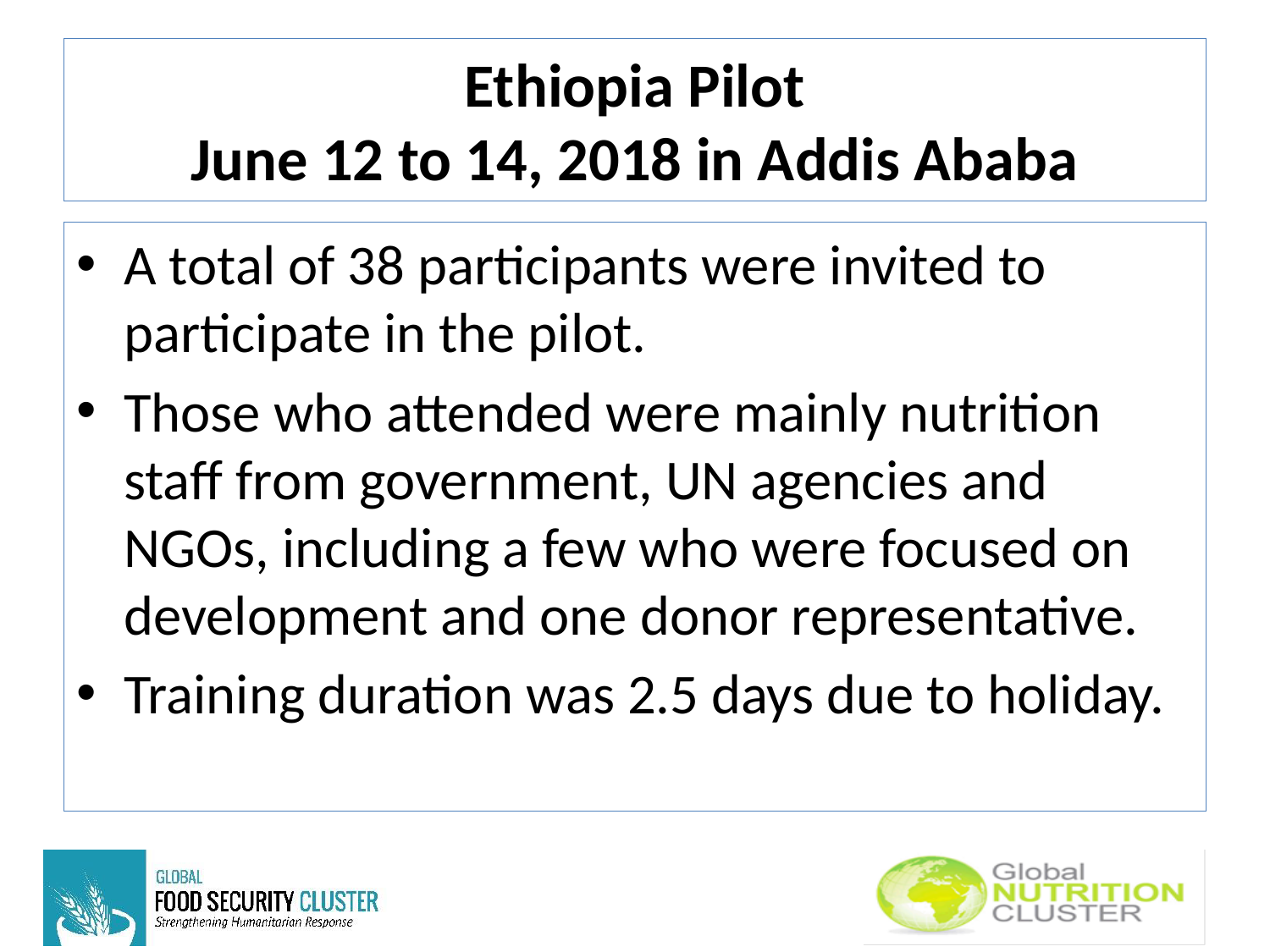

# Ethiopia Pilot June 12 to 14, 2018 in Addis Ababa
A total of 38 participants were invited to participate in the pilot.
Those who attended were mainly nutrition staff from government, UN agencies and NGOs, including a few who were focused on development and one donor representative.
Training duration was 2.5 days due to holiday.